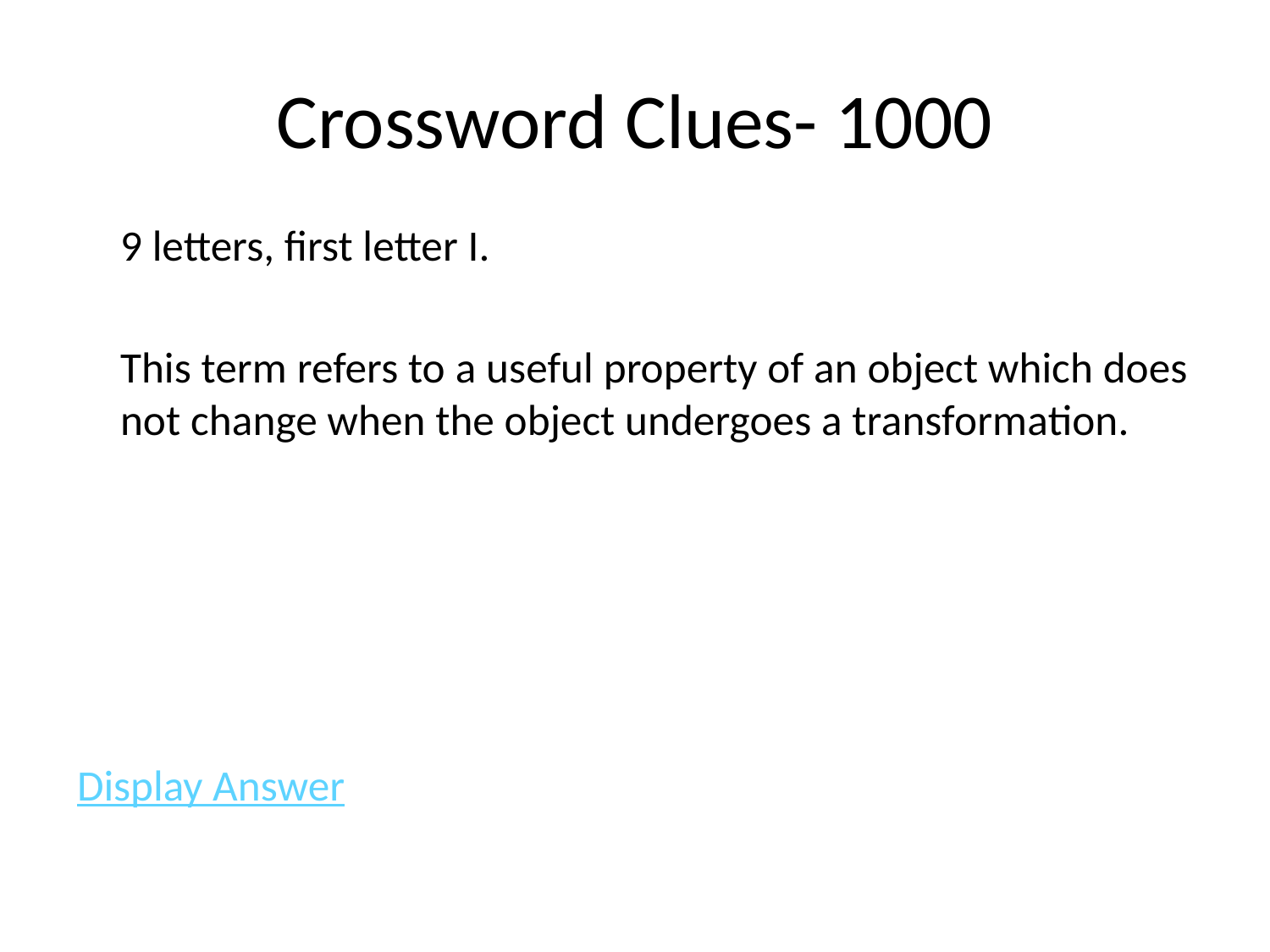

# Crossword Clues- 1000

	9 letters, first letter I.

	This term refers to a useful property of an object which does not change when the object undergoes a transformation.

Display Answer